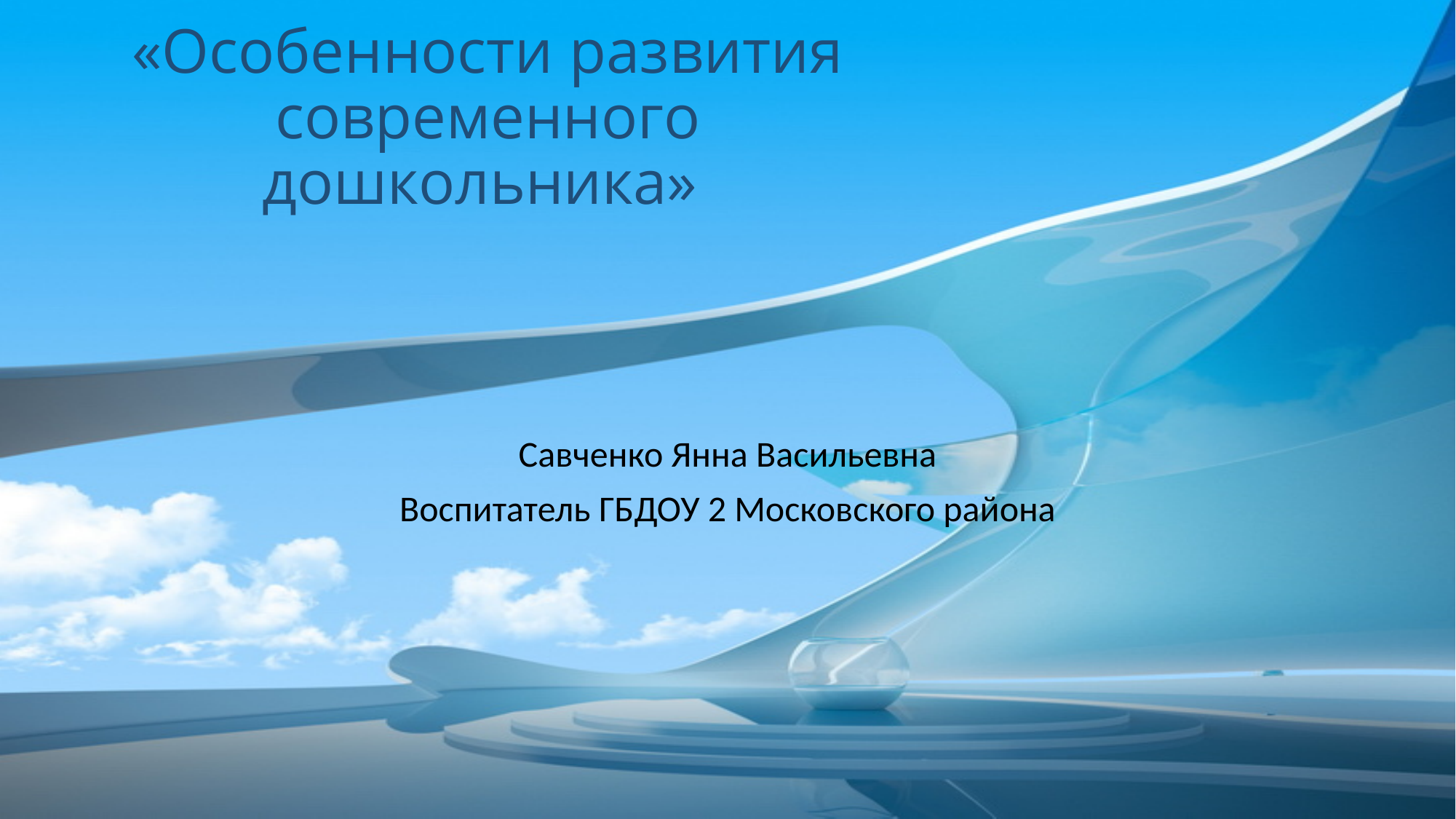

# «Особенности развития современного дошкольника»
Савченко Янна Васильевна
Воспитатель ГБДОУ 2 Московского района